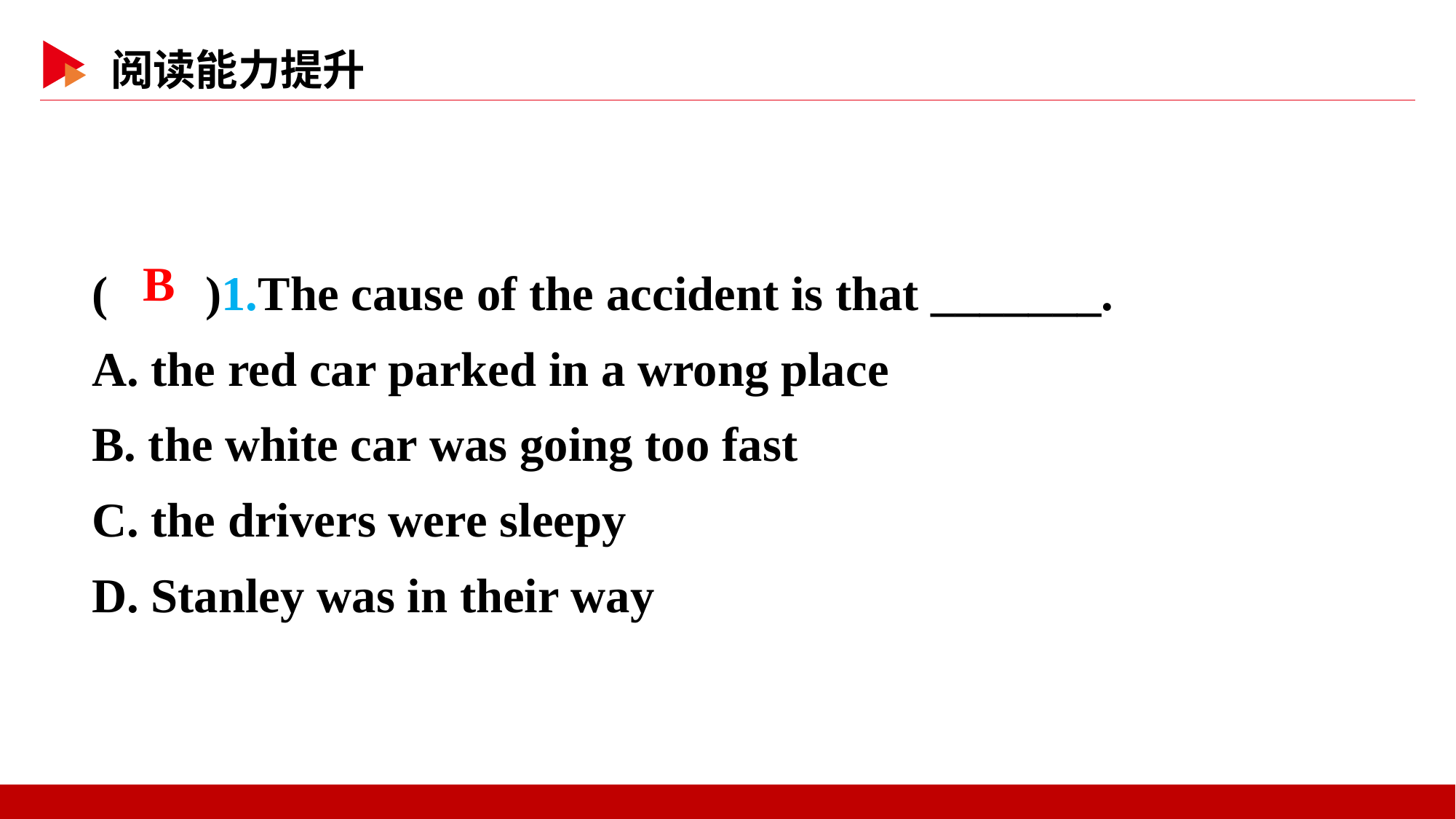

(        )1.The cause of the accident is that _______.
A. the red car parked in a wrong place
B. the white car was going too fast
C. the drivers were sleepy
D. Stanley was in their way
   B